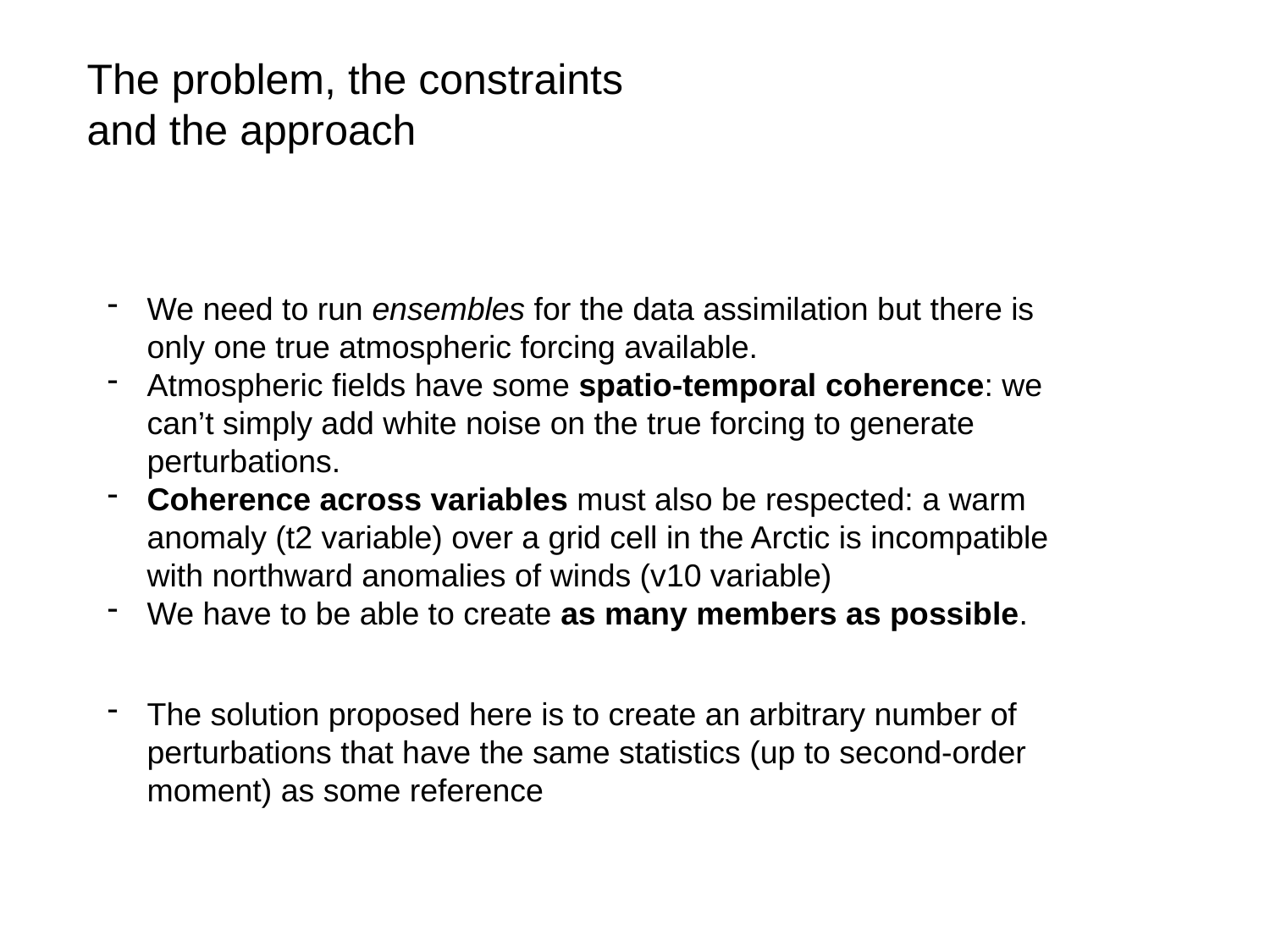

The problem, the constraints and the approach
We need to run ensembles for the data assimilation but there is only one true atmospheric forcing available.
Atmospheric fields have some spatio-temporal coherence: we can’t simply add white noise on the true forcing to generate perturbations.
Coherence across variables must also be respected: a warm anomaly (t2 variable) over a grid cell in the Arctic is incompatible with northward anomalies of winds (v10 variable)
We have to be able to create as many members as possible.
The solution proposed here is to create an arbitrary number of perturbations that have the same statistics (up to second-order moment) as some reference